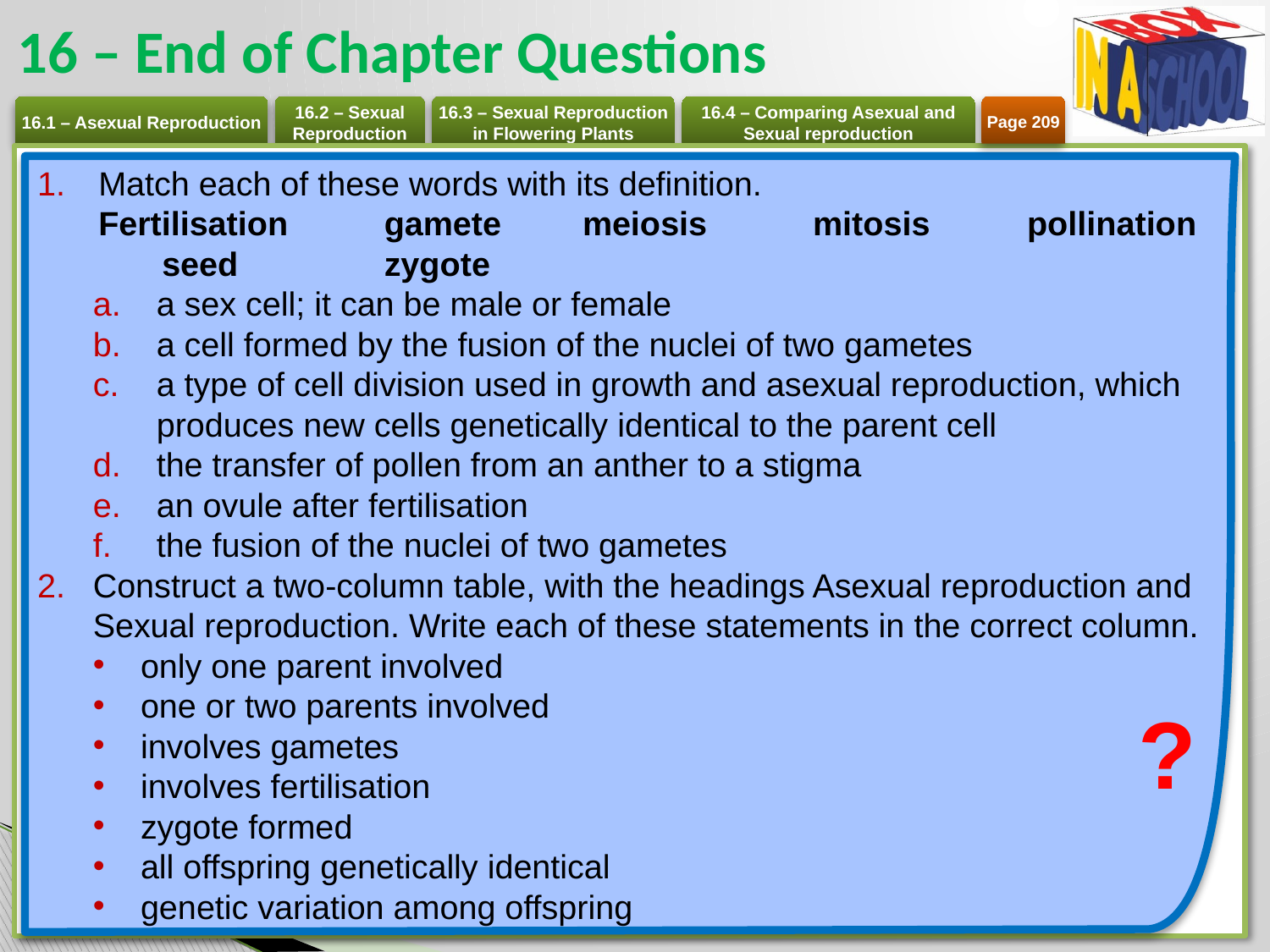

# 16 – End of Chapter Questions
Page 209
Match each of these words with its definition.
Fertilisation	gamete	meiosis	mitosis	pollination	seed	zygote
a sex cell; it can be male or female
a cell formed by the fusion of the nuclei of two gametes
a type of cell division used in growth and asexual reproduction, which produces new cells genetically identical to the parent cell
the transfer of pollen from an anther to a stigma
an ovule after fertilisation
the fusion of the nuclei of two gametes
Construct a two-column table, with the headings Asexual reproduction and Sexual reproduction. Write each of these statements in the correct column.
only one parent involved
one or two parents involved
involves gametes
involves fertilisation
zygote formed
all offspring genetically identical
genetic variation among offspring
?